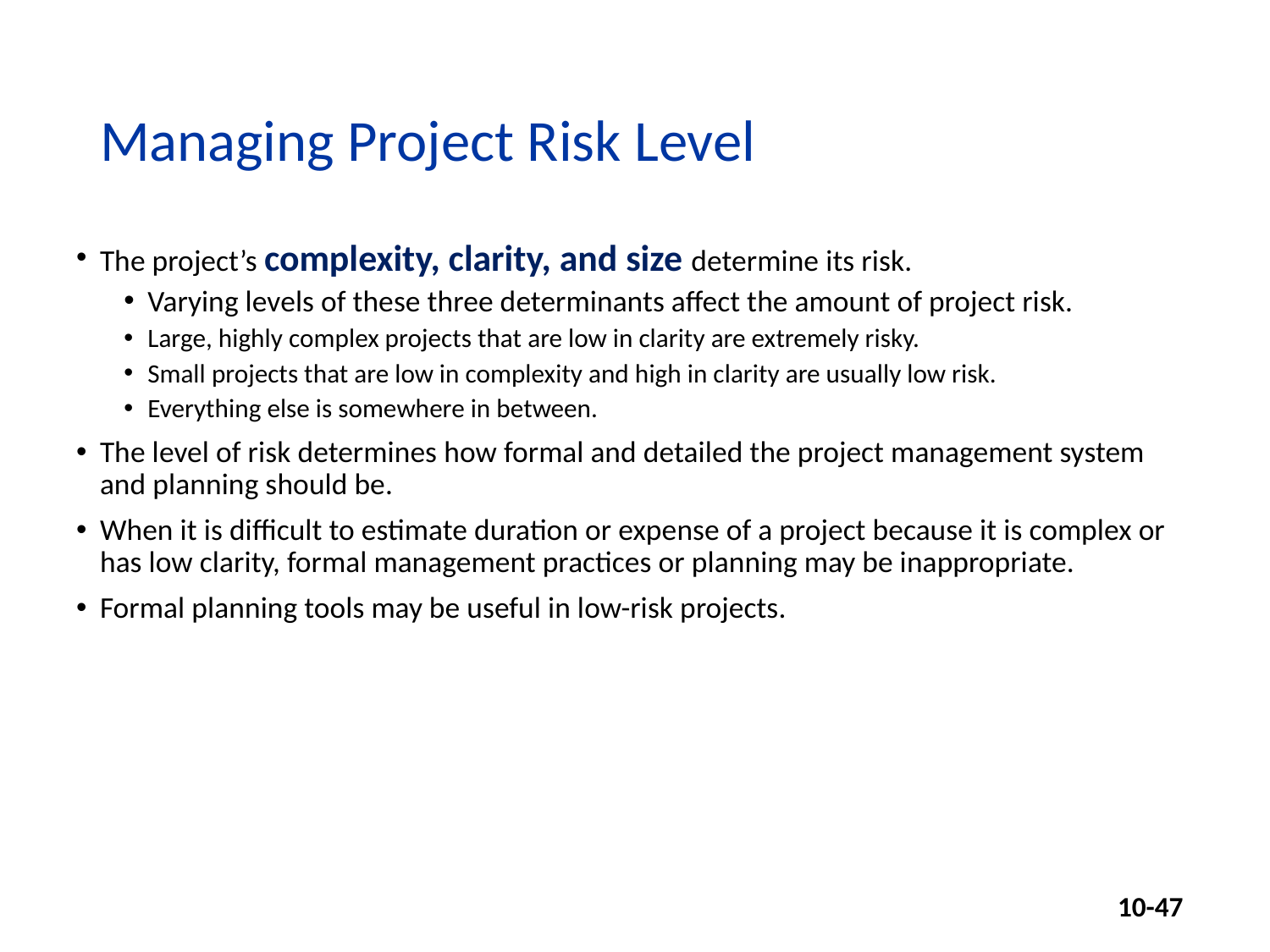

# Managing Project Risk Level
The project’s complexity, clarity, and size determine its risk.
Varying levels of these three determinants affect the amount of project risk.
Large, highly complex projects that are low in clarity are extremely risky.
Small projects that are low in complexity and high in clarity are usually low risk.
Everything else is somewhere in between.
The level of risk determines how formal and detailed the project management system and planning should be.
When it is difficult to estimate duration or expense of a project because it is complex or has low clarity, formal management practices or planning may be inappropriate.
Formal planning tools may be useful in low-risk projects.